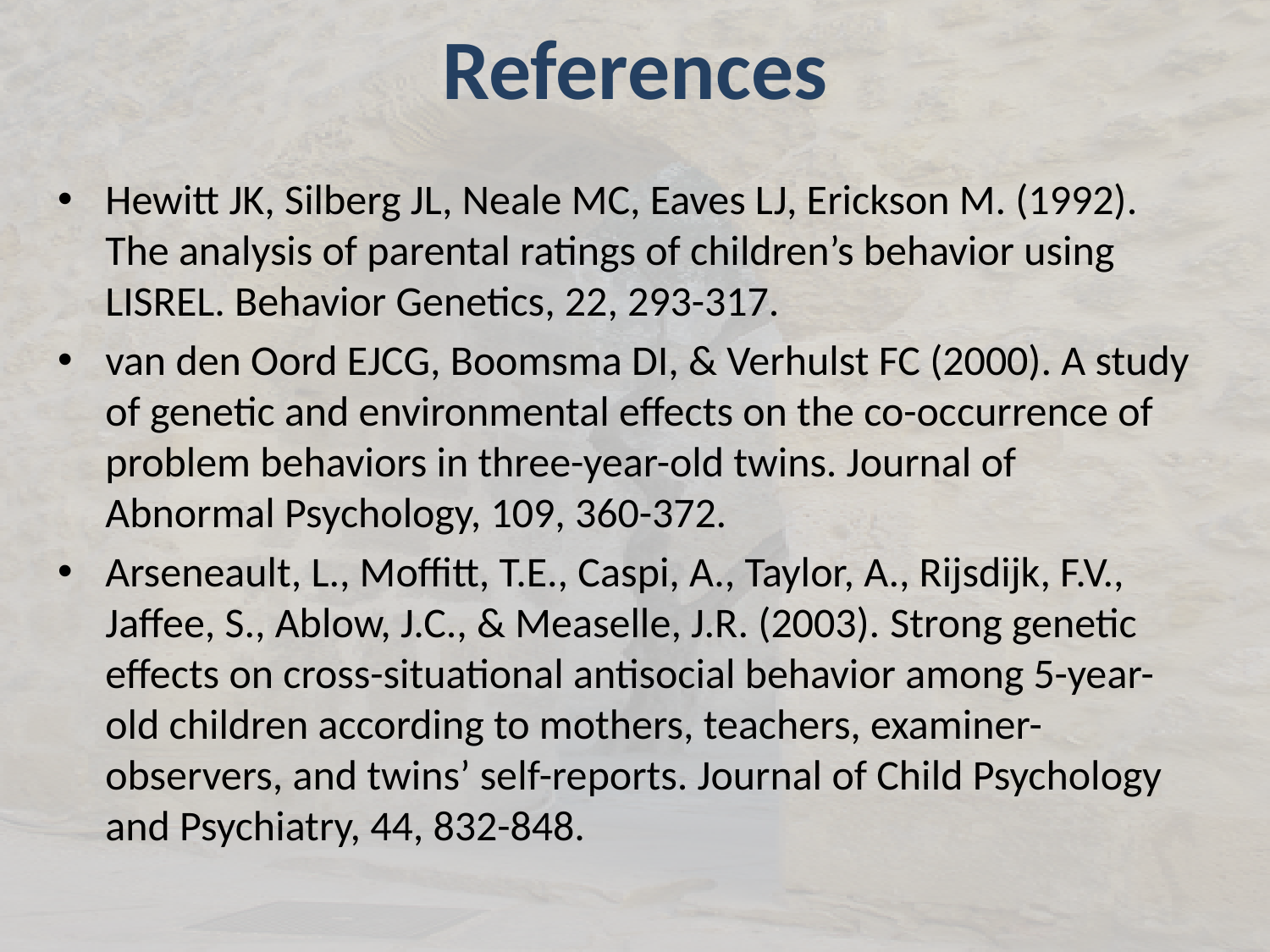

# References
Hewitt JK, Silberg JL, Neale MC, Eaves LJ, Erickson M. (1992). The analysis of parental ratings of children’s behavior using LISREL. Behavior Genetics, 22, 293-317.
van den Oord EJCG, Boomsma DI, & Verhulst FC (2000). A study of genetic and environmental effects on the co-occurrence of problem behaviors in three-year-old twins. Journal of Abnormal Psychology, 109, 360-372.
Arseneault, L., Moffitt, T.E., Caspi, A., Taylor, A., Rijsdijk, F.V., Jaffee, S., Ablow, J.C., & Measelle, J.R. (2003). Strong genetic effects on cross-situational antisocial behavior among 5-year-old children according to mothers, teachers, examiner-observers, and twins’ self-reports. Journal of Child Psychology and Psychiatry, 44, 832-848.